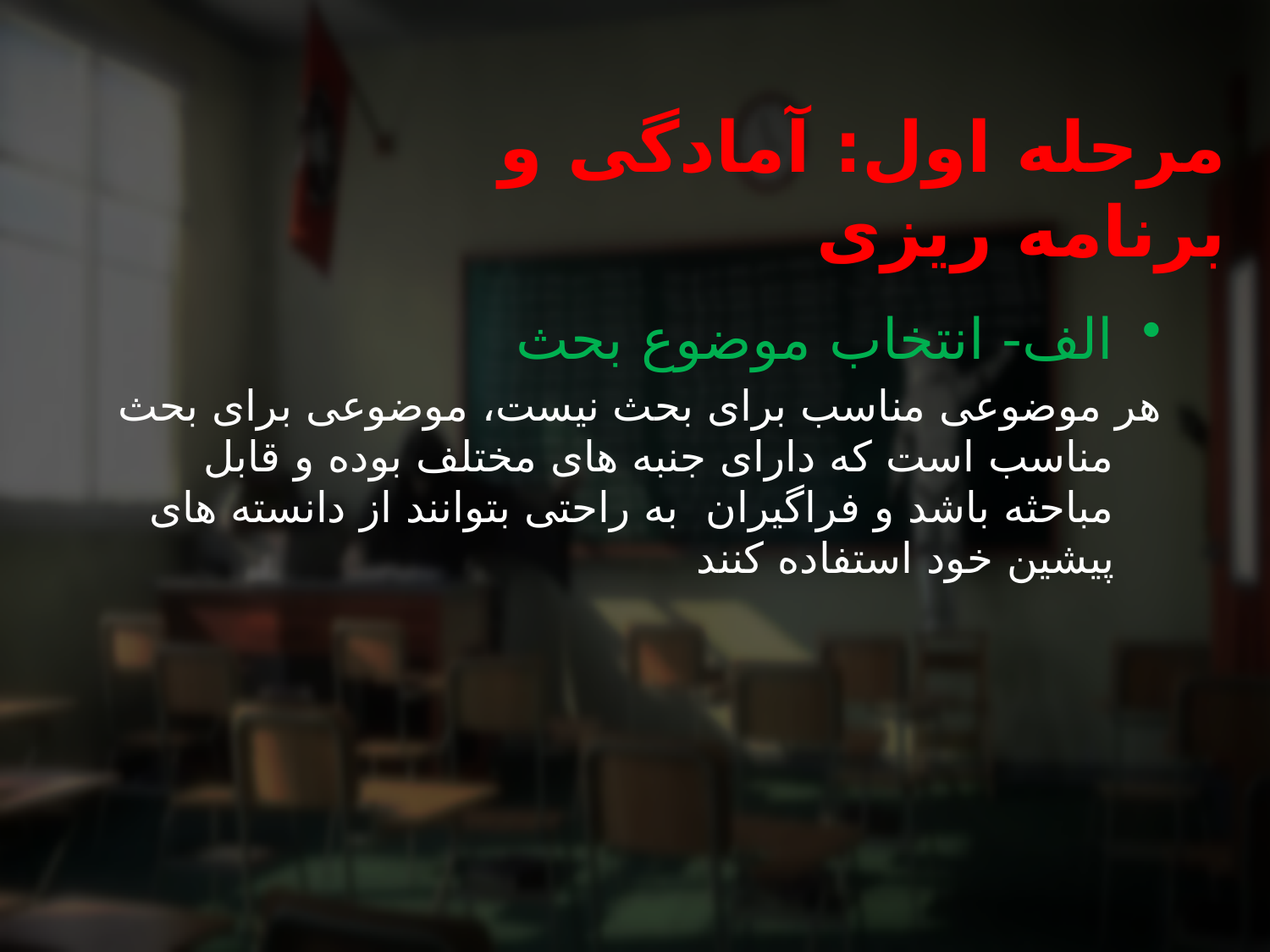

# مرحله اول: آمادگی و برنامه ریزی
الف- انتخاب موضوع بحث
هر موضوعی مناسب برای بحث نیست، موضوعی برای بحث مناسب است که دارای جنبه های مختلف بوده و قابل مباحثه باشد و فراگیران  به راحتی بتوانند از دانسته های پیشین خود استفاده کنند